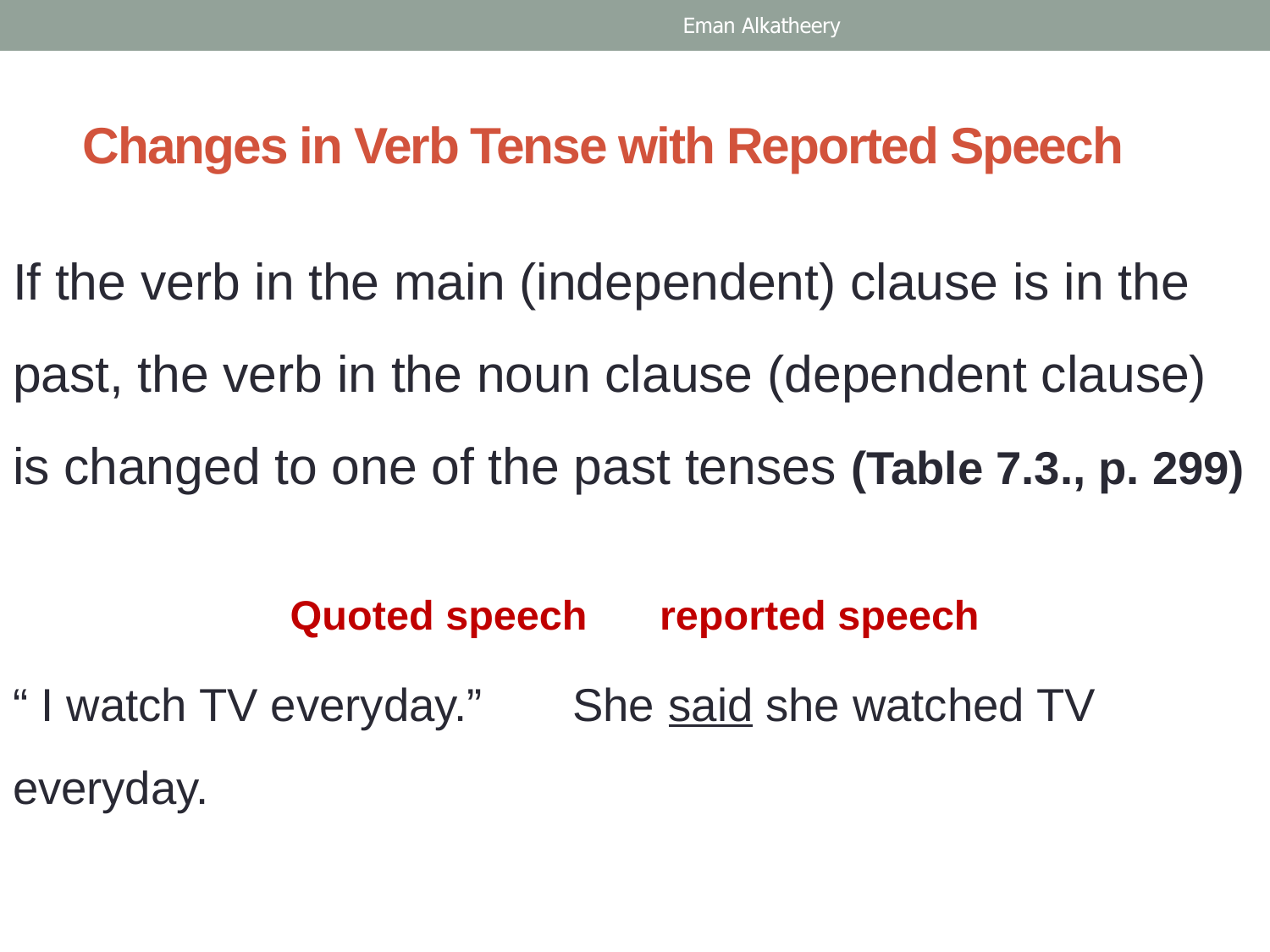

Eman Alkatheery
# Changes in Verb Tense with Reported Speech
If the verb in the main (independent) clause is in the past, the verb in the noun clause (dependent clause) is changed to one of the past tenses (Table 7.3., p. 299)

Quoted speech			reported speech
“ I watch TV everyday.”       She said she watched TV everyday.